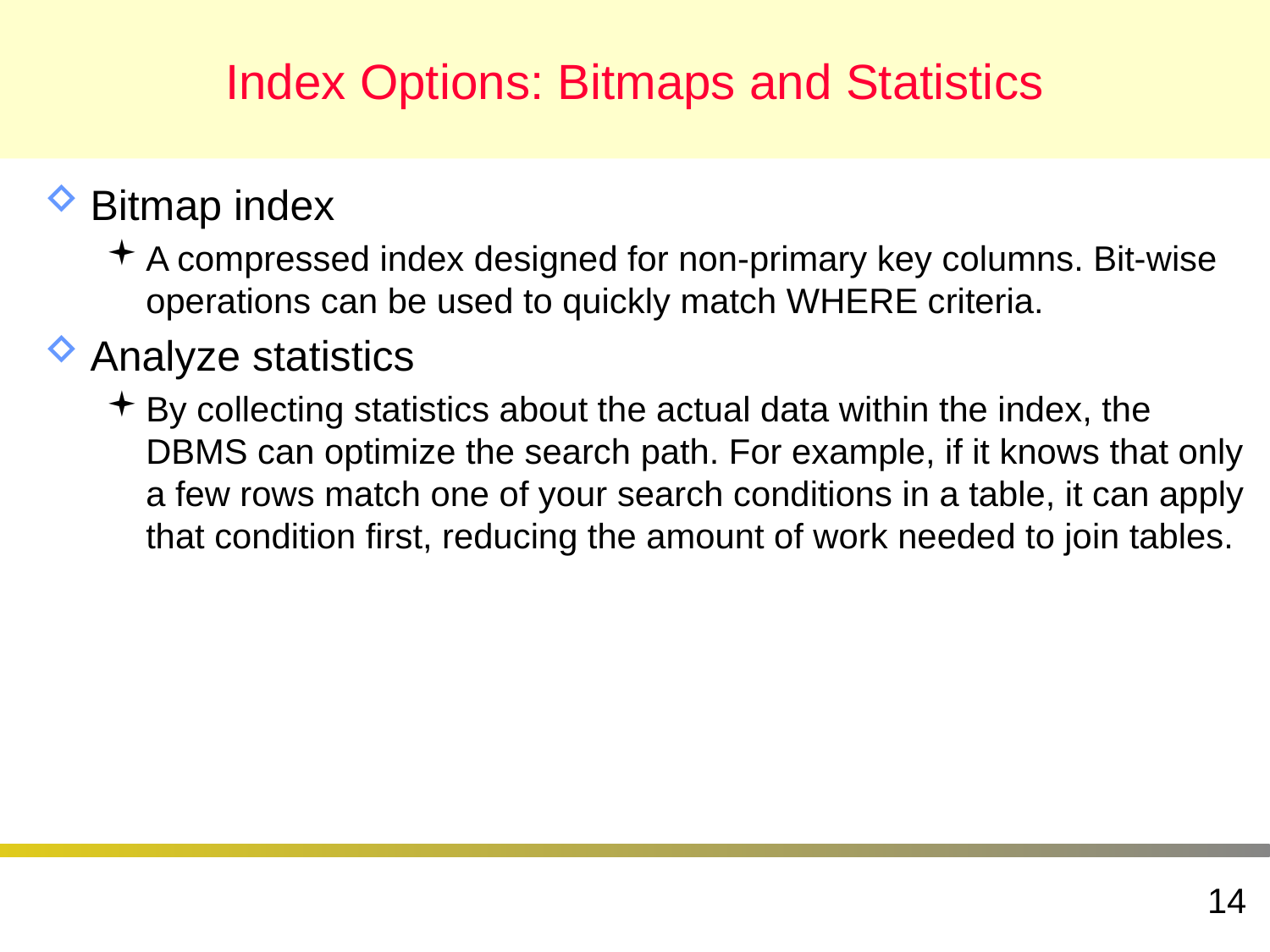

# Index Options: Bitmaps and Statistics
Bitmap index
A compressed index designed for non-primary key columns. Bit-wise operations can be used to quickly match WHERE criteria.
Analyze statistics
By collecting statistics about the actual data within the index, the DBMS can optimize the search path. For example, if it knows that only a few rows match one of your search conditions in a table, it can apply that condition first, reducing the amount of work needed to join tables.
14